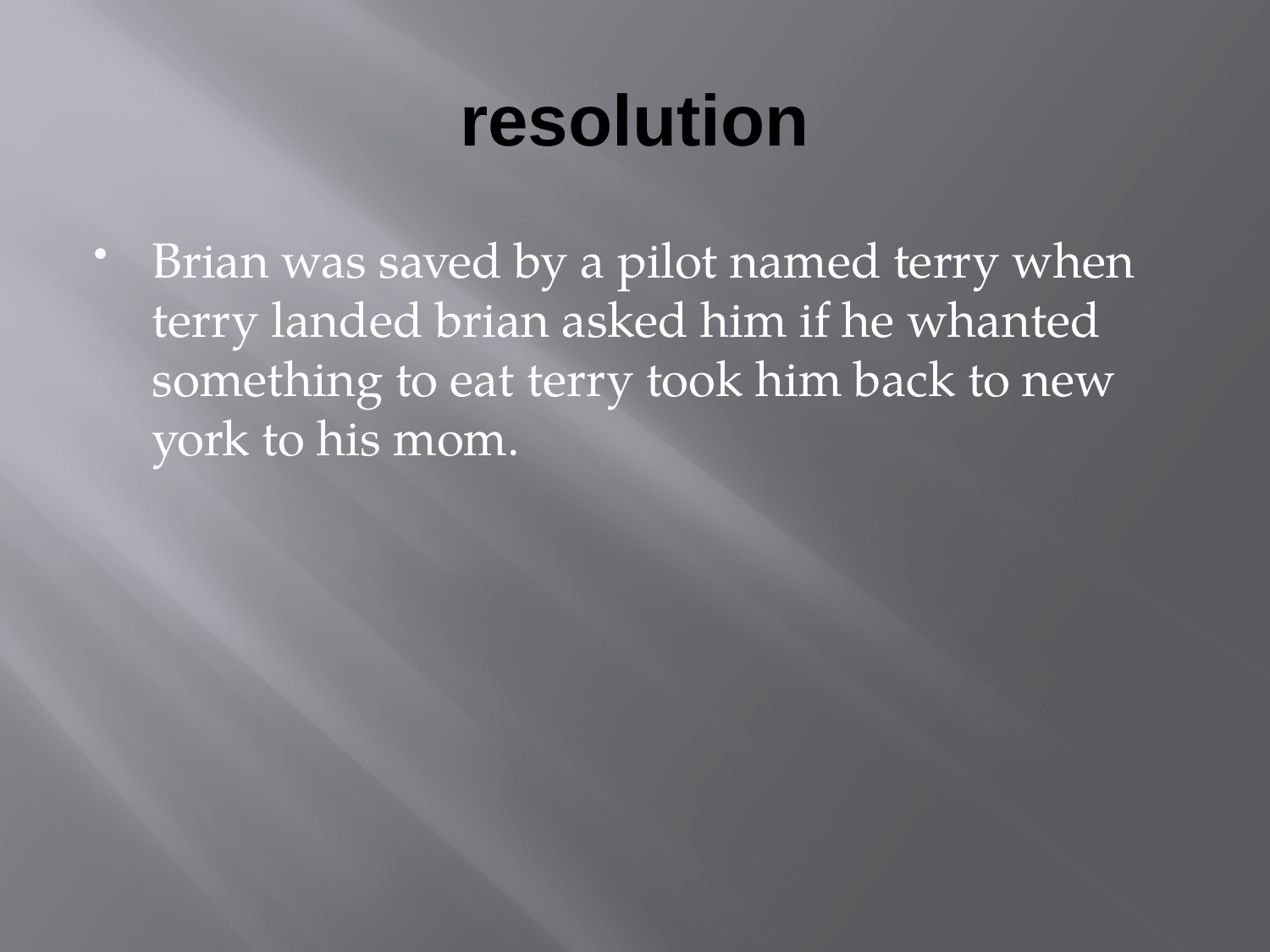

# resolution
Brian was saved by a pilot named terry when terry landed brian asked him if he whanted something to eat terry took him back to new york to his mom.